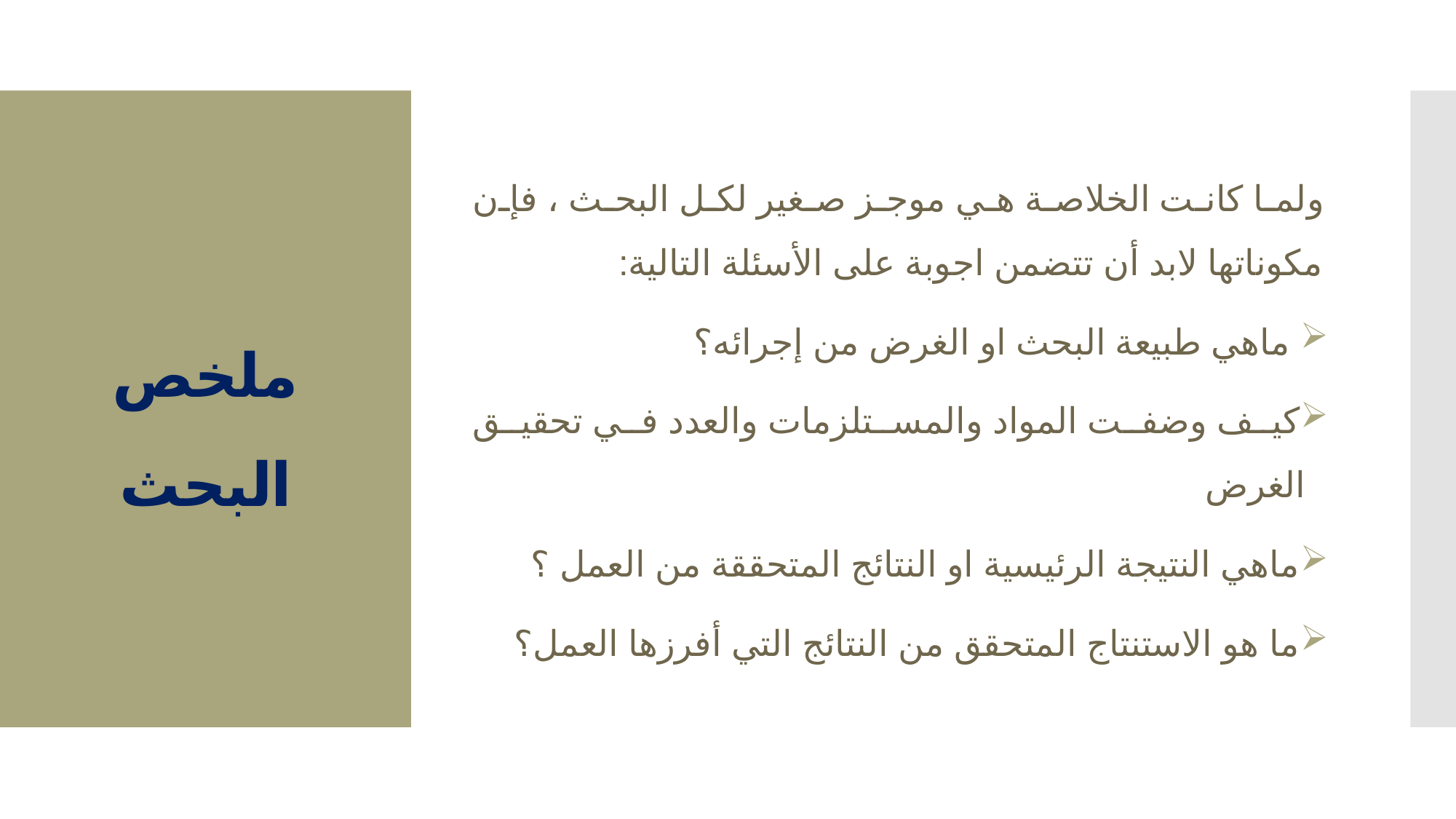

ولما كانت الخلاصة هي موجز صغير لكل البحث ، فإن مكوناتها لابد أن تتضمن اجوبة على الأسئلة التالية:
 ماهي طبيعة البحث او الغرض من إجرائه؟
كيف وضفت المواد والمستلزمات والعدد في تحقيق الغرض
ماهي النتيجة الرئيسية او النتائج المتحققة من العمل ؟
ما هو الاستنتاج المتحقق من النتائج التي أفرزها العمل؟
# ملخص البحث